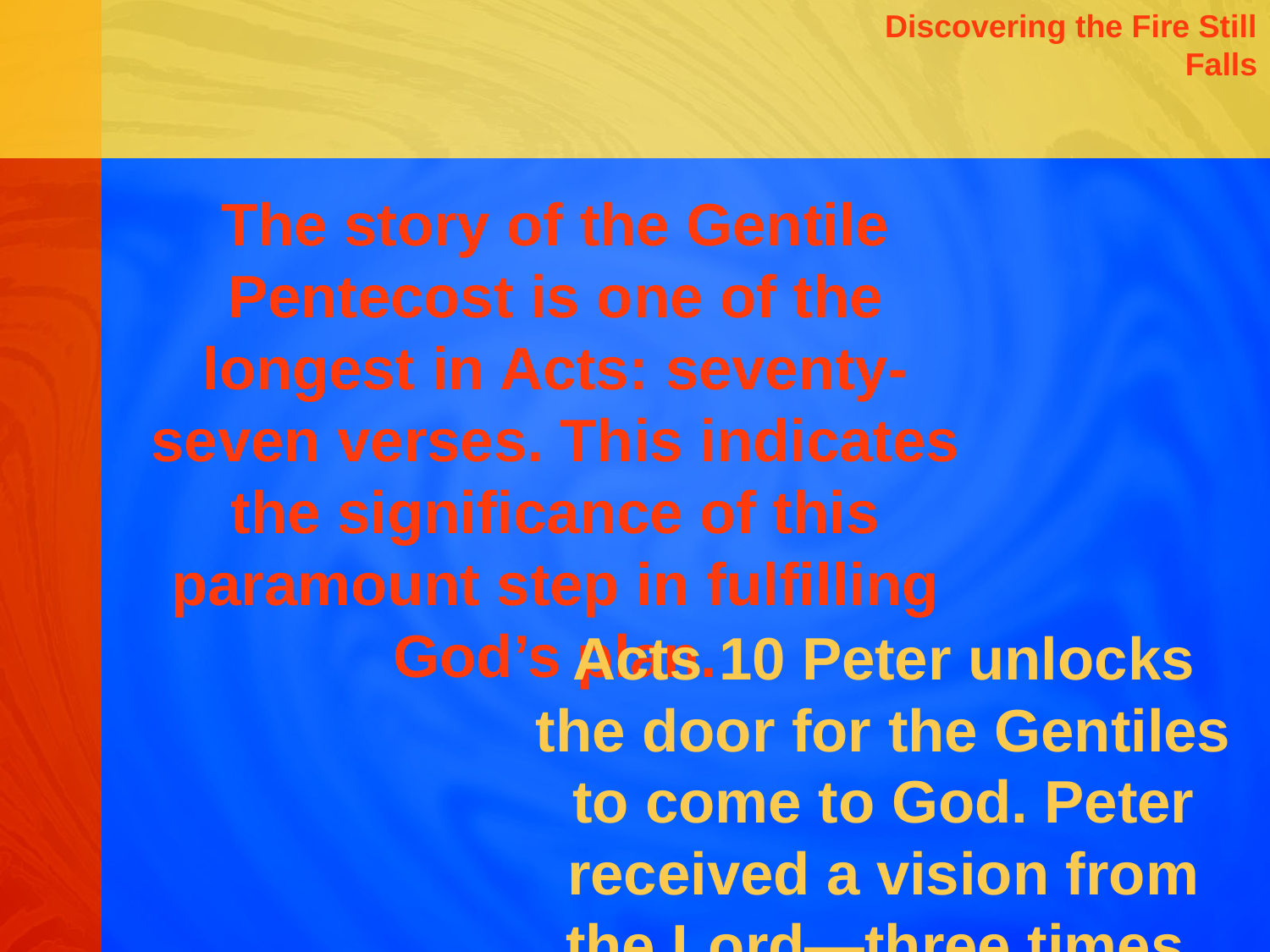

Discovering the Fire Still Falls
The story of the Gentile Pentecost is one of the longest in Acts: seventy-seven verses. This indicates the significance of this paramount step in fulfilling God’s plan.
Acts 10 Peter unlocks the door for the Gentiles to come to God. Peter received a vision from the Lord—three times.